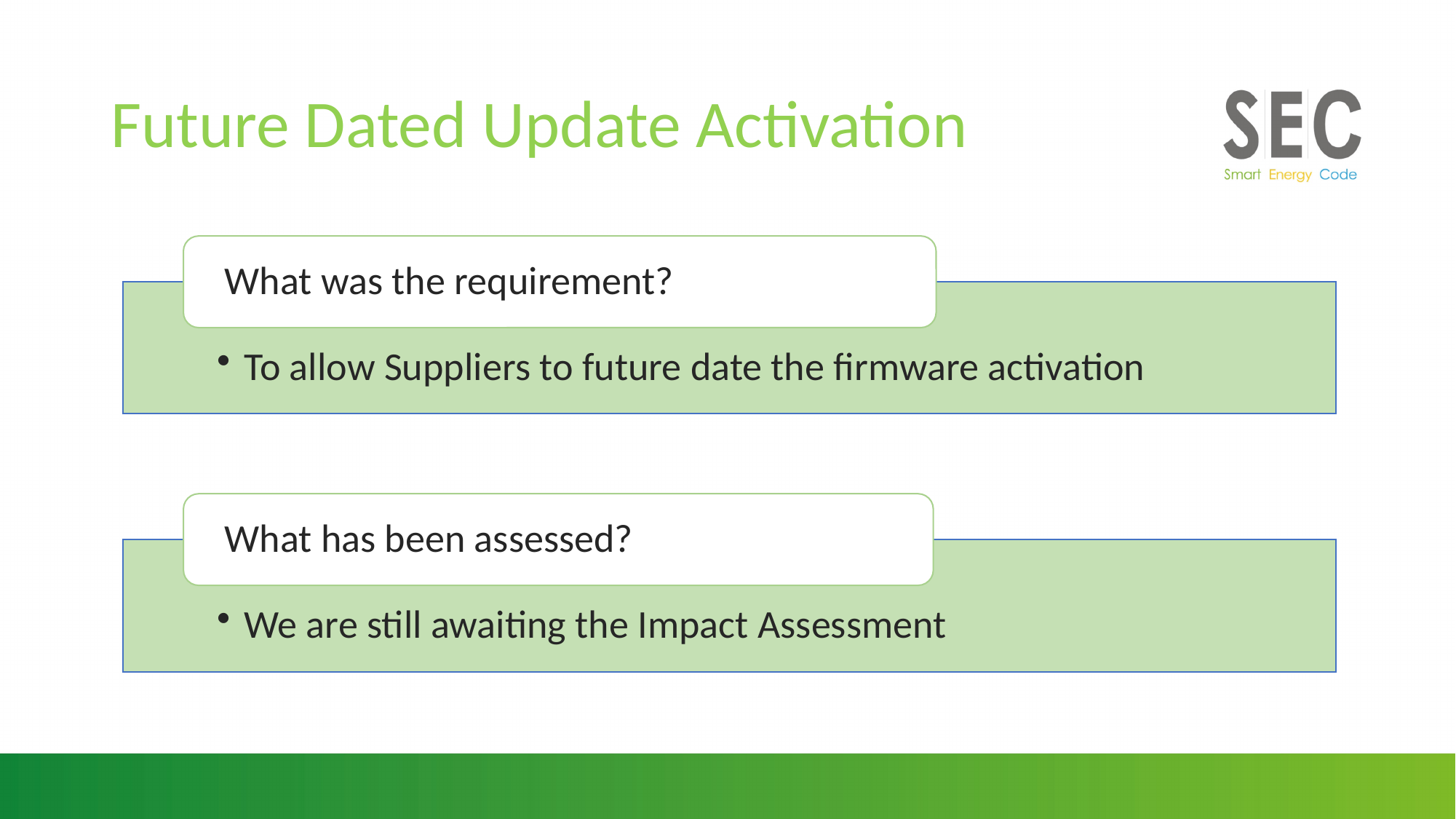

# Future Dated Update Activation
To allow Suppliers to future date the firmware activation
What was the requirement?

We are still awaiting the Impact Assessment
What has been assessed?